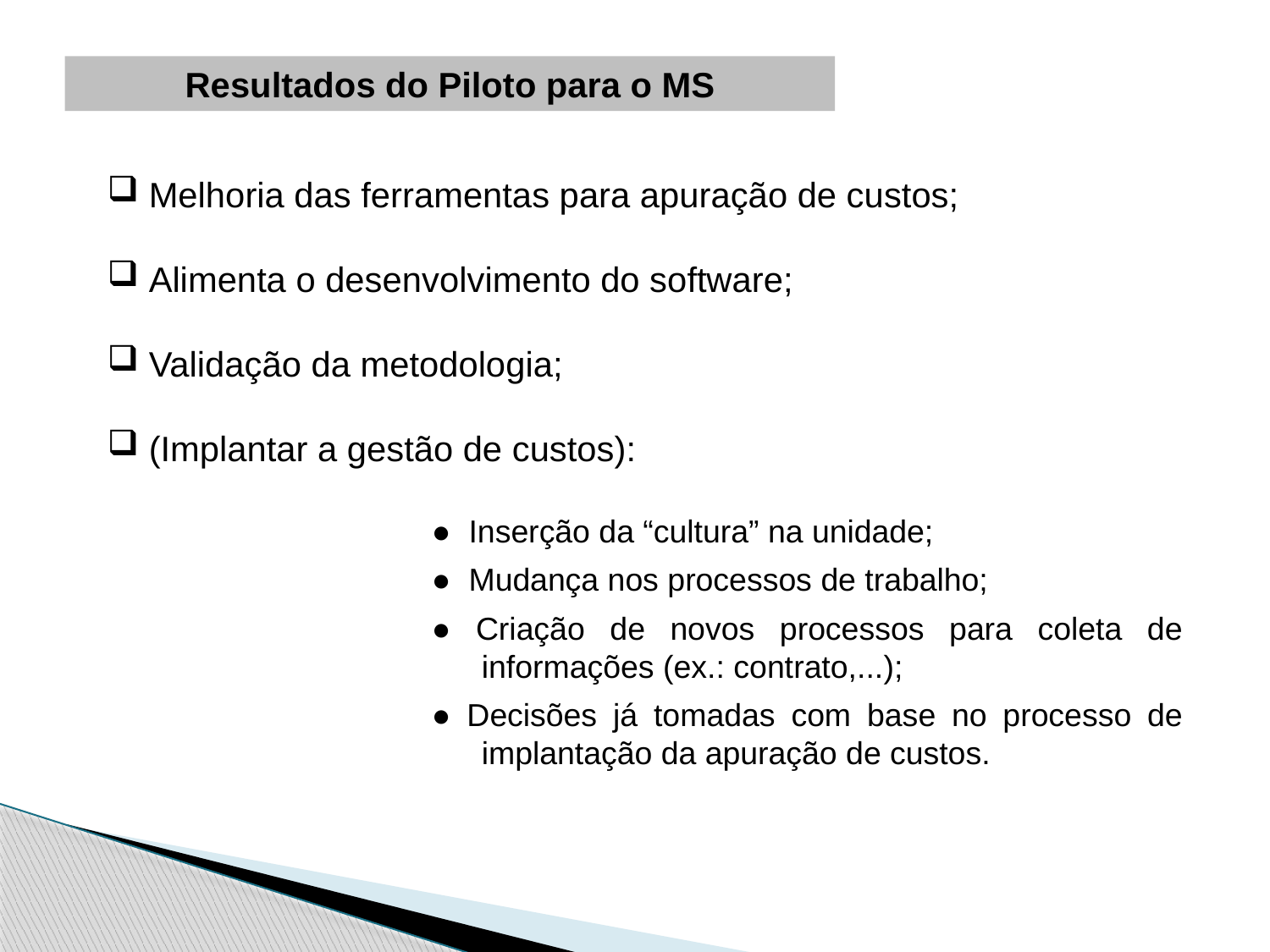

Resultados do Piloto para o MS
 Melhoria das ferramentas para apuração de custos;

 Alimenta o desenvolvimento do software;

 Validação da metodologia;

 (Implantar a gestão de custos):

●  Inserção da “cultura” na unidade;
●  Mudança nos processos de trabalho;
● Criação de novos processos para coleta de informações (ex.: contrato,...);
● Decisões já tomadas com base no processo de implantação da apuração de custos.